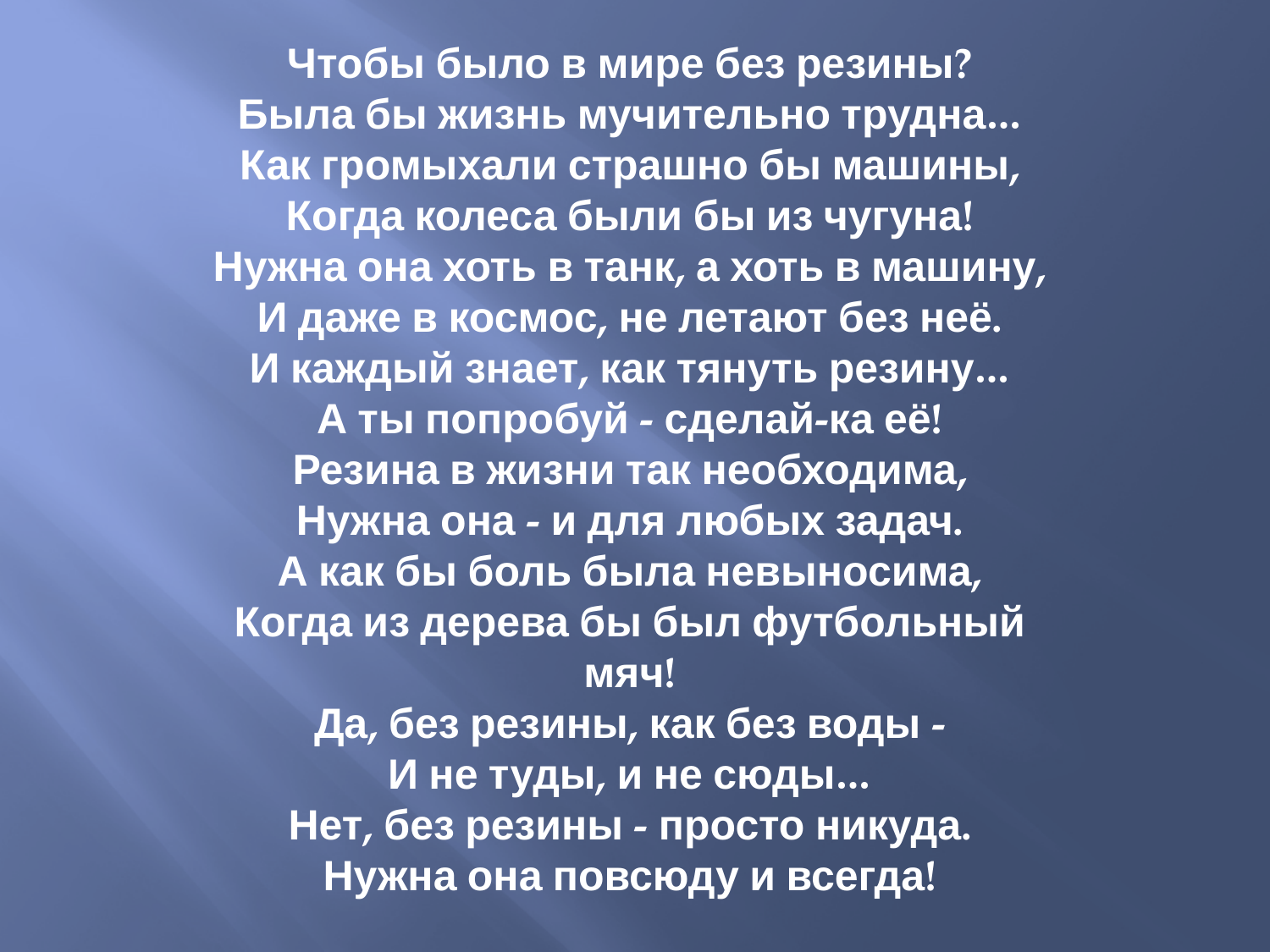

Чтобы было в мире без резины?
Была бы жизнь мучительно трудна…
Как громыхали страшно бы машины,
Когда колеса были бы из чугуна!
Нужна она хоть в танк, а хоть в машину,
И даже в космос, не летают без неё.
И каждый знает, как тянуть резину…
А ты попробуй - сделай-ка её!
Резина в жизни так необходима,
Нужна она - и для любых задач.
А как бы боль была невыносима,
Когда из дерева бы был футбольный мяч!
Да, без резины, как без воды -
И не туды, и не сюды…
Нет, без резины - просто никуда.
Нужна она повсюду и всегда!